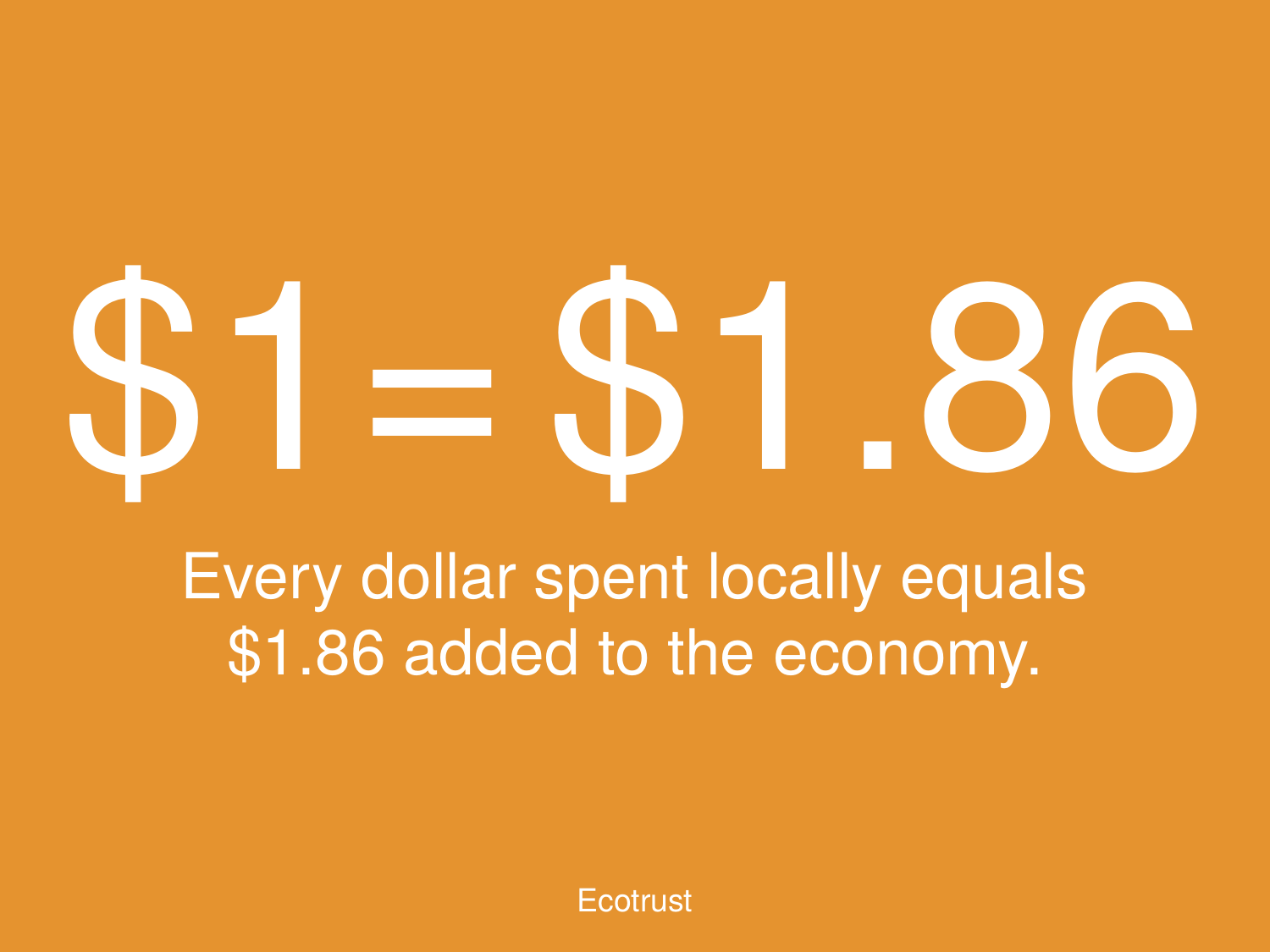

$1= $1.86
# Every dollar spent locally equals $1.86 added to the economy.
Ecotrust